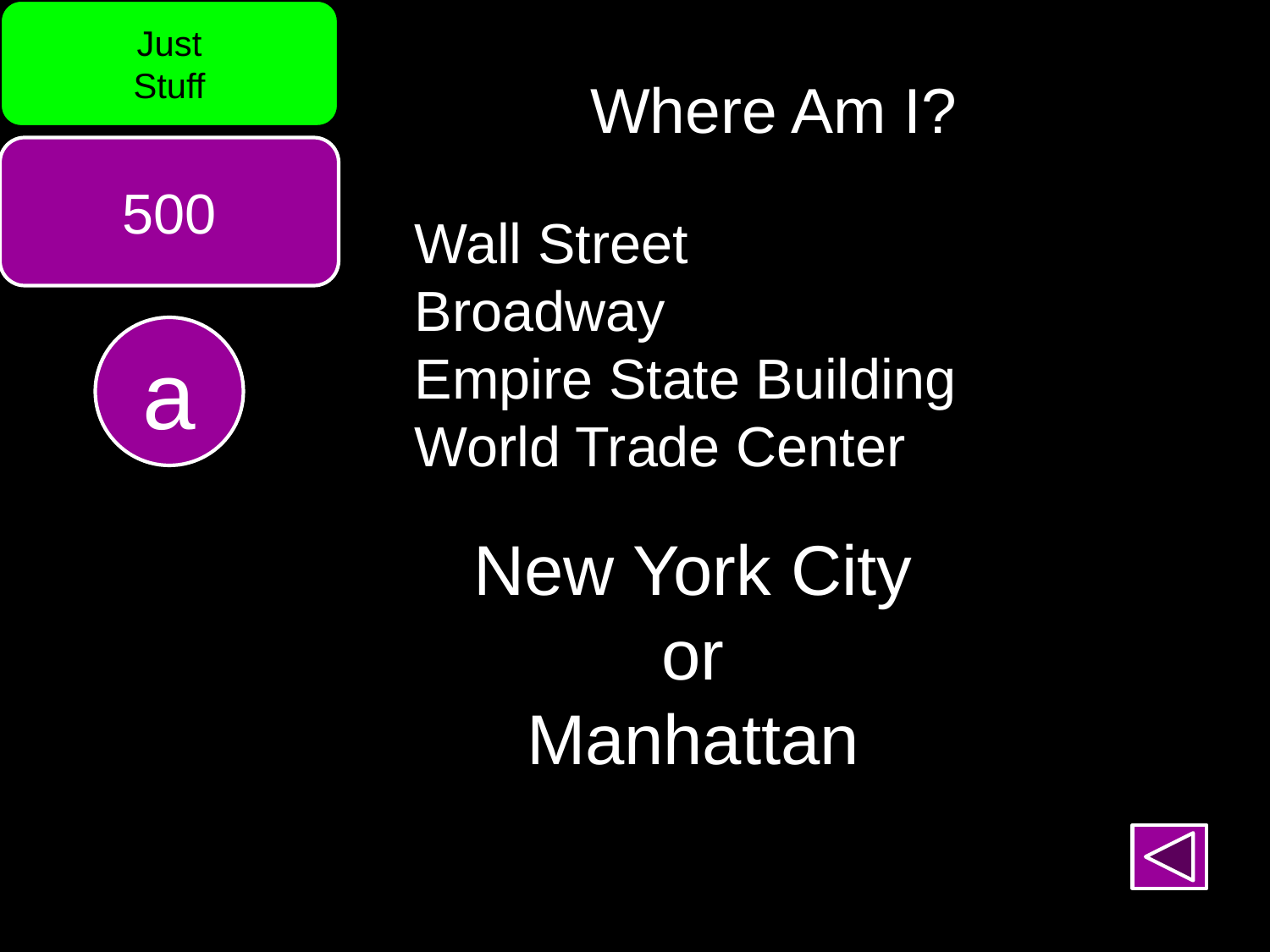

Just
Stuff
Where Am I?
500
Wall Street
Broadway
Empire State Building
World Trade Center

a
New York City
or
Manhattan